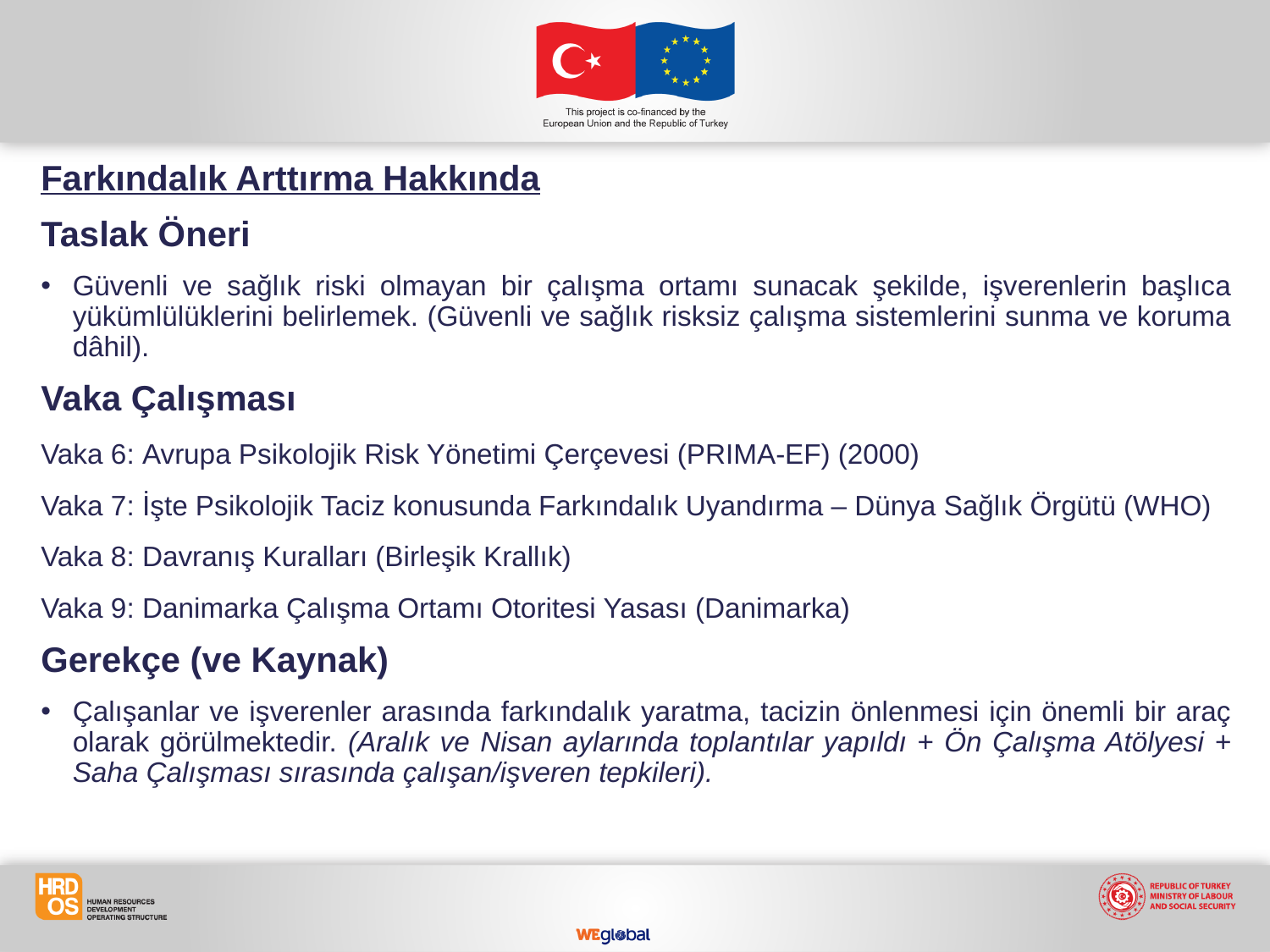

Farkındalık Arttırma Hakkında
Taslak Öneri
Güvenli ve sağlık riski olmayan bir çalışma ortamı sunacak şekilde, işverenlerin başlıca yükümlülüklerini belirlemek. (Güvenli ve sağlık risksiz çalışma sistemlerini sunma ve koruma dâhil).
Vaka Çalışması
Vaka 6: Avrupa Psikolojik Risk Yönetimi Çerçevesi (PRIMA-EF) (2000)
Vaka 7: İşte Psikolojik Taciz konusunda Farkındalık Uyandırma – Dünya Sağlık Örgütü (WHO)
Vaka 8: Davranış Kuralları (Birleşik Krallık)
Vaka 9: Danimarka Çalışma Ortamı Otoritesi Yasası (Danimarka)
Gerekçe (ve Kaynak)
Çalışanlar ve işverenler arasında farkındalık yaratma, tacizin önlenmesi için önemli bir araç olarak görülmektedir. (Aralık ve Nisan aylarında toplantılar yapıldı + Ön Çalışma Atölyesi + Saha Çalışması sırasında çalışan/işveren tepkileri).